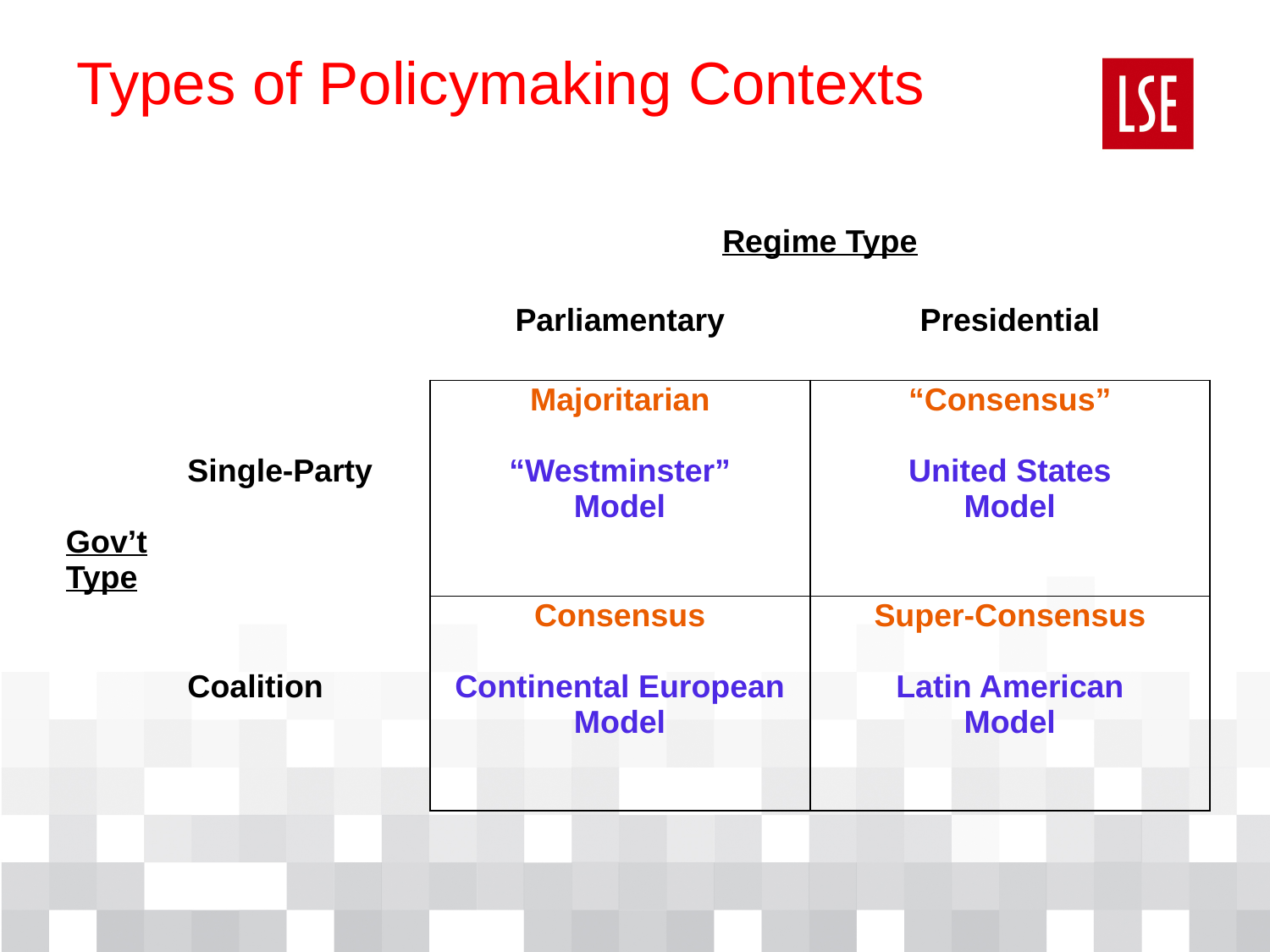

# Types of Policymaking Contexts
|  |  | Regime Type |  |
| --- | --- | --- | --- |
|  |  | Parliamentary | Presidential |
| Gov’t Type | Single-Party | Majoritarian “Westminster” Model | “Consensus” United States Model |
|  | Coalition | Consensus Continental European Model | Super-Consensus Latin American Model |